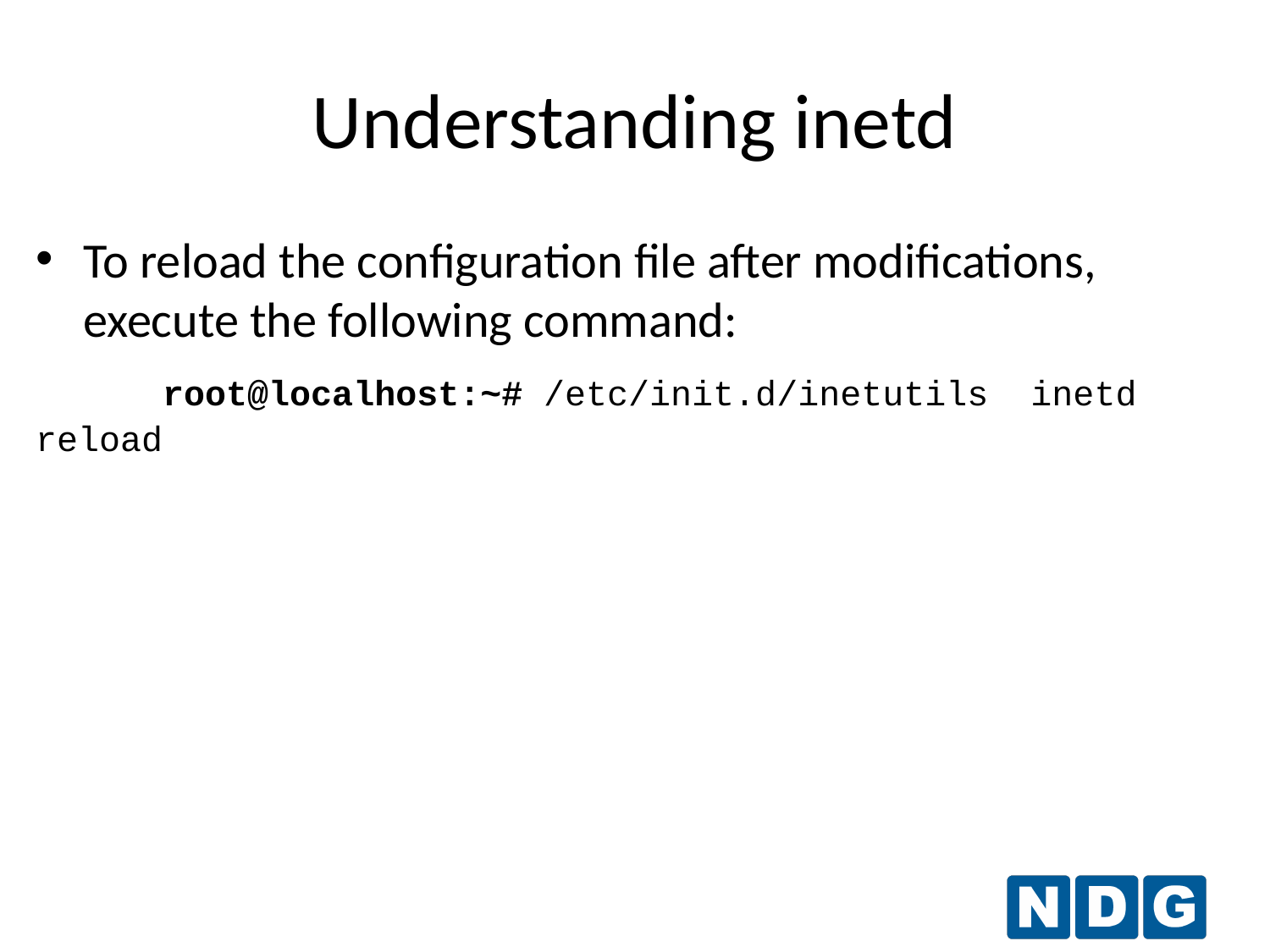

# Understanding inetd
To reload the configuration file after modifications, execute the following command:
	root@localhost:~# /etc/init.d/inetutils  inetd  reload